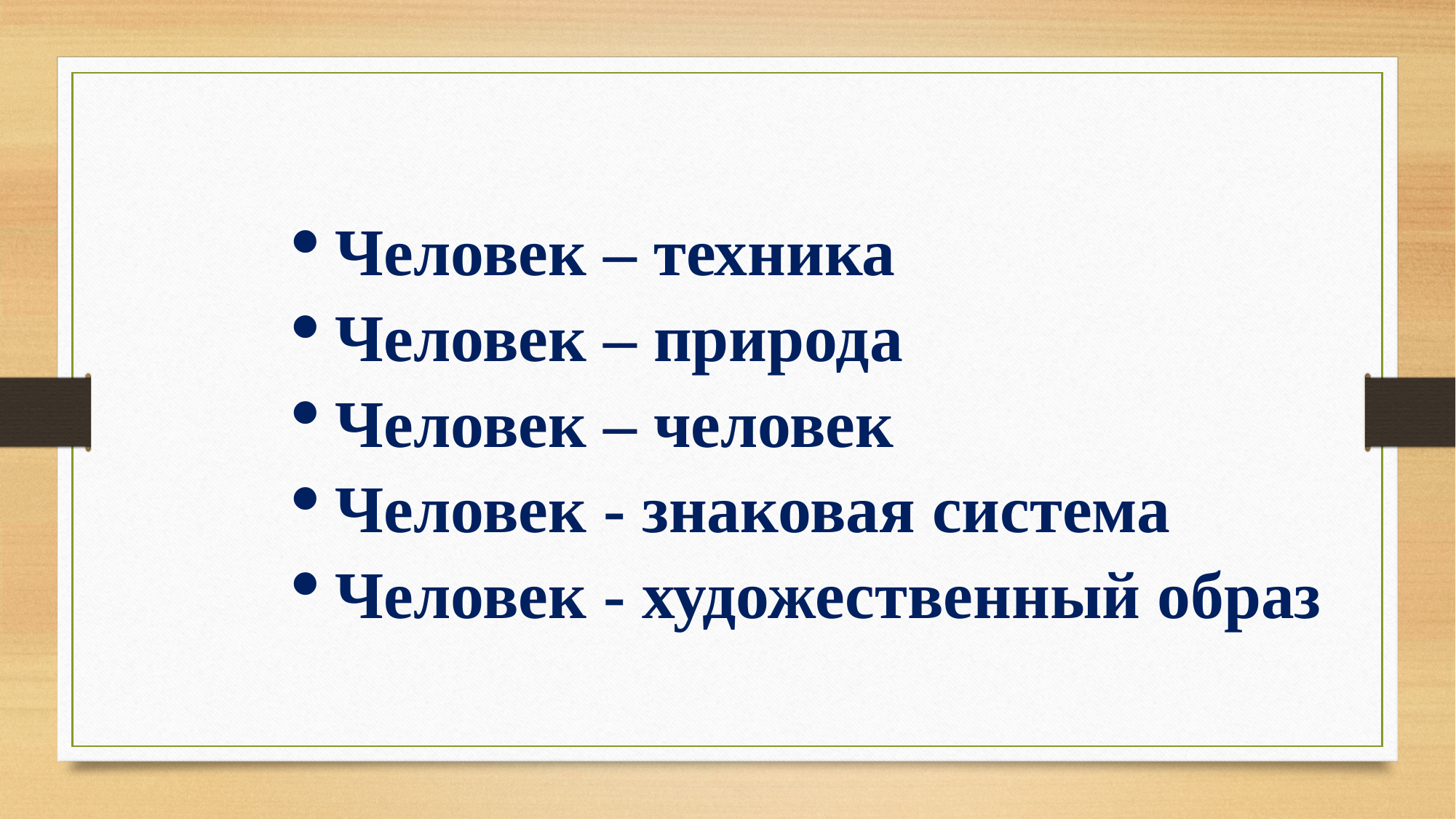

Человек – техника
Человек – природа
Человек – человек
Человек - знаковая система
Человек - художественный образ